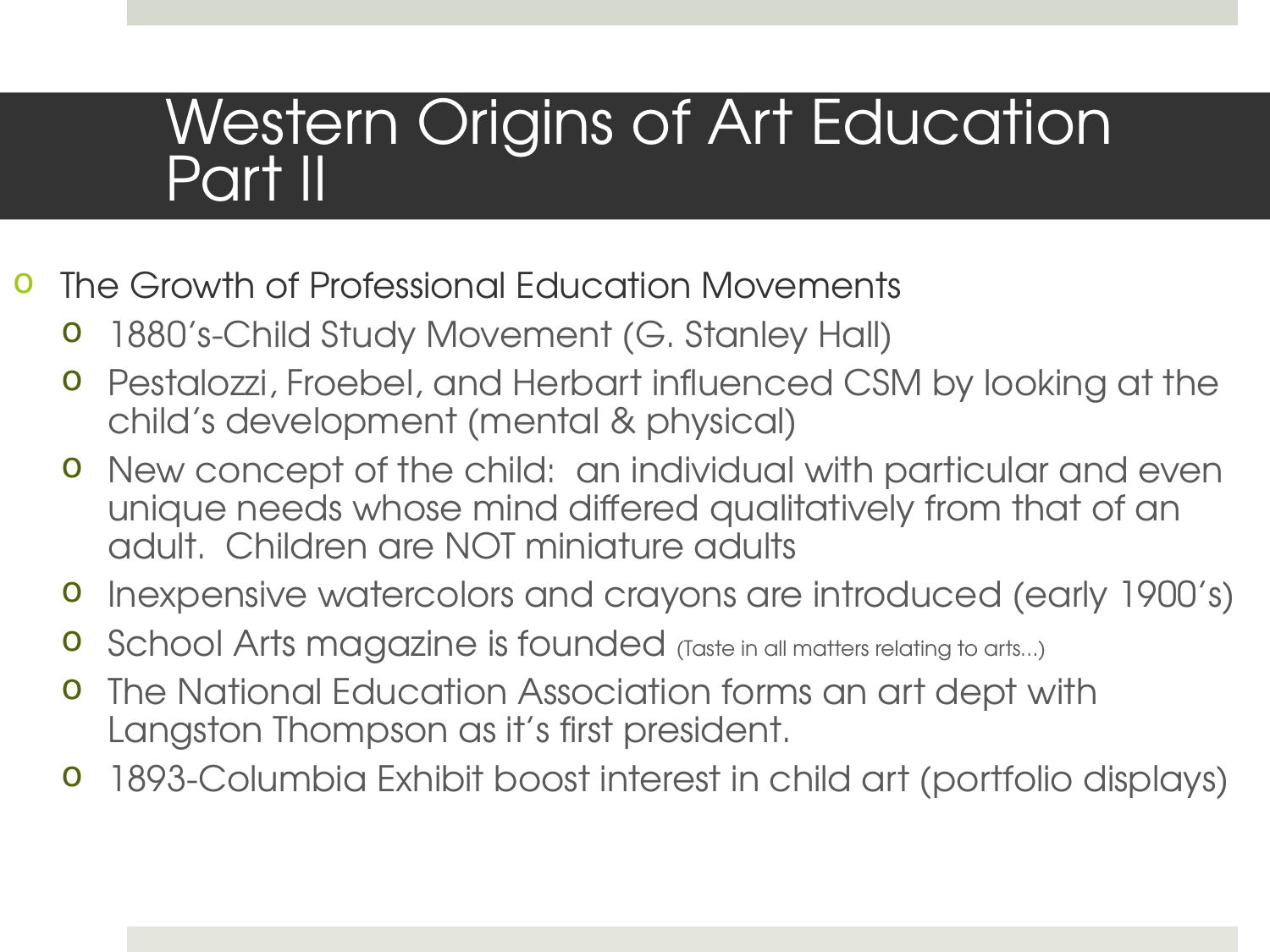

# Western Origins of Art Education Part II
The Growth of Professional Education Movements
1880’s-Child Study Movement (G. Stanley Hall)
Pestalozzi, Froebel, and Herbart influenced CSM by looking at the child’s development (mental & physical)
New concept of the child:  an individual with particular and even unique needs whose mind differed qualitatively from that of an adult.  Children are NOT miniature adults
Inexpensive watercolors and crayons are introduced (early 1900’s)
School Arts magazine is founded (Taste in all matters relating to arts…)
The National Education Association forms an art dept with Langston Thompson as it’s first president.
1893-Columbia Exhibit boost interest in child art (portfolio displays)